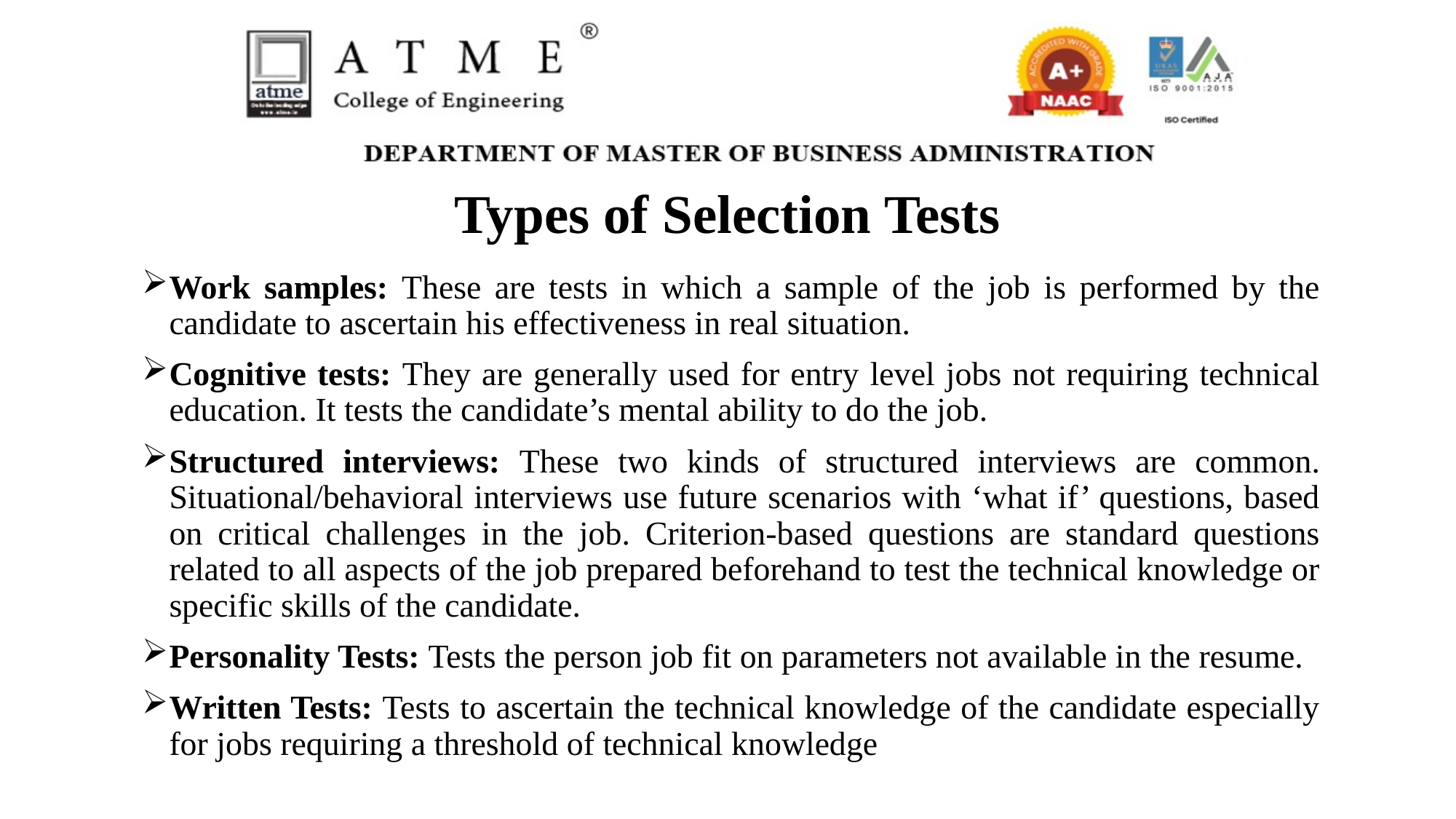

# Types of Selection Tests
Work samples: These are tests in which a sample of the job is performed by the candidate to ascertain his effectiveness in real situation.
Cognitive tests: They are generally used for entry level jobs not requiring technical education. It tests the candidate’s mental ability to do the job.
Structured interviews: These two kinds of structured interviews are common. Situational/behavioral interviews use future scenarios with ‘what if’ questions, based on critical challenges in the job. Criterion-based questions are standard questions related to all aspects of the job prepared beforehand to test the technical knowledge or specific skills of the candidate.
Personality Tests: Tests the person job fit on parameters not available in the resume.
Written Tests: Tests to ascertain the technical knowledge of the candidate especially for jobs requiring a threshold of technical knowledge